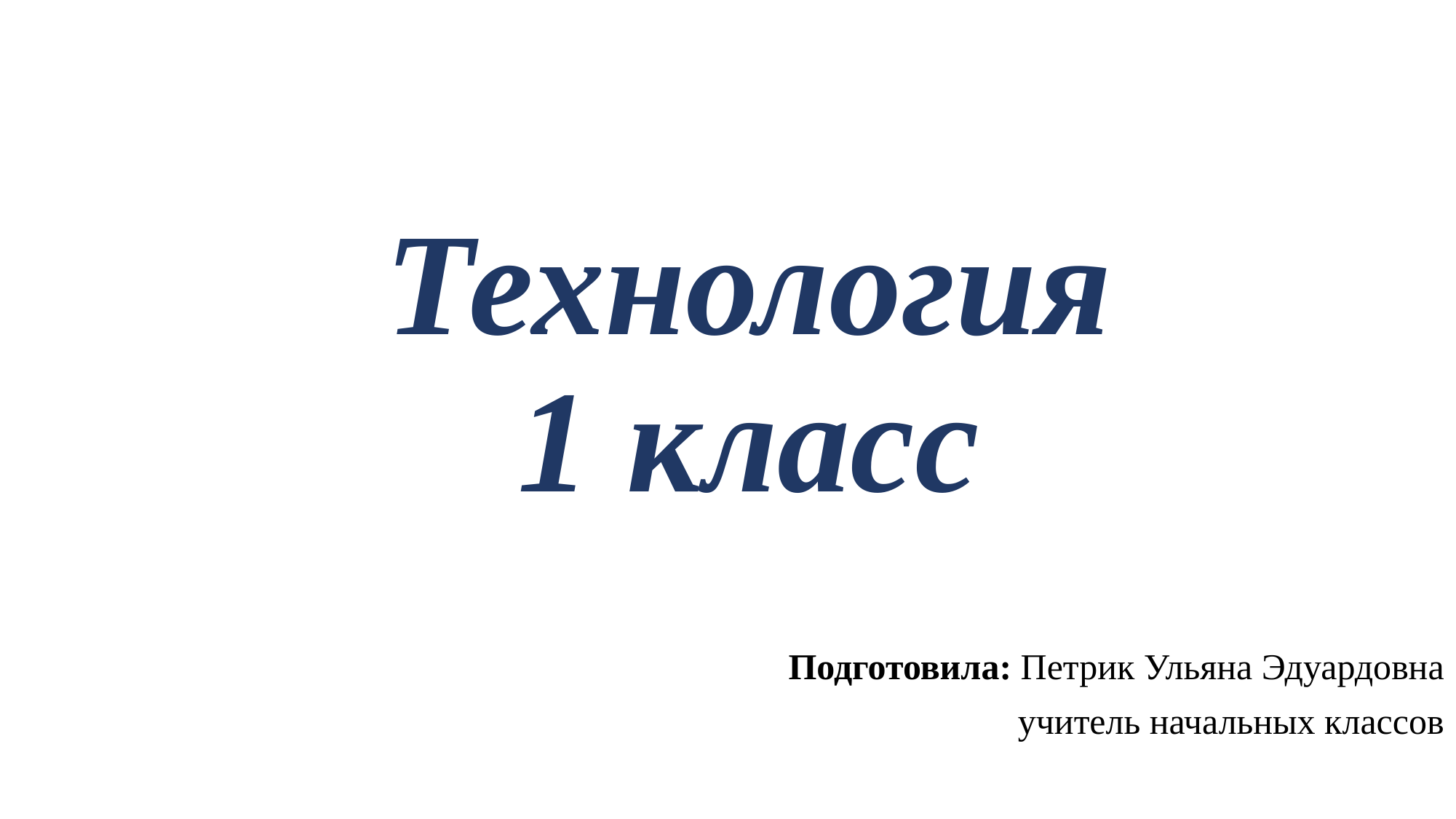

# Технология 1 класс
Подготовила: Петрик Ульяна Эдуардовна
учитель начальных классов